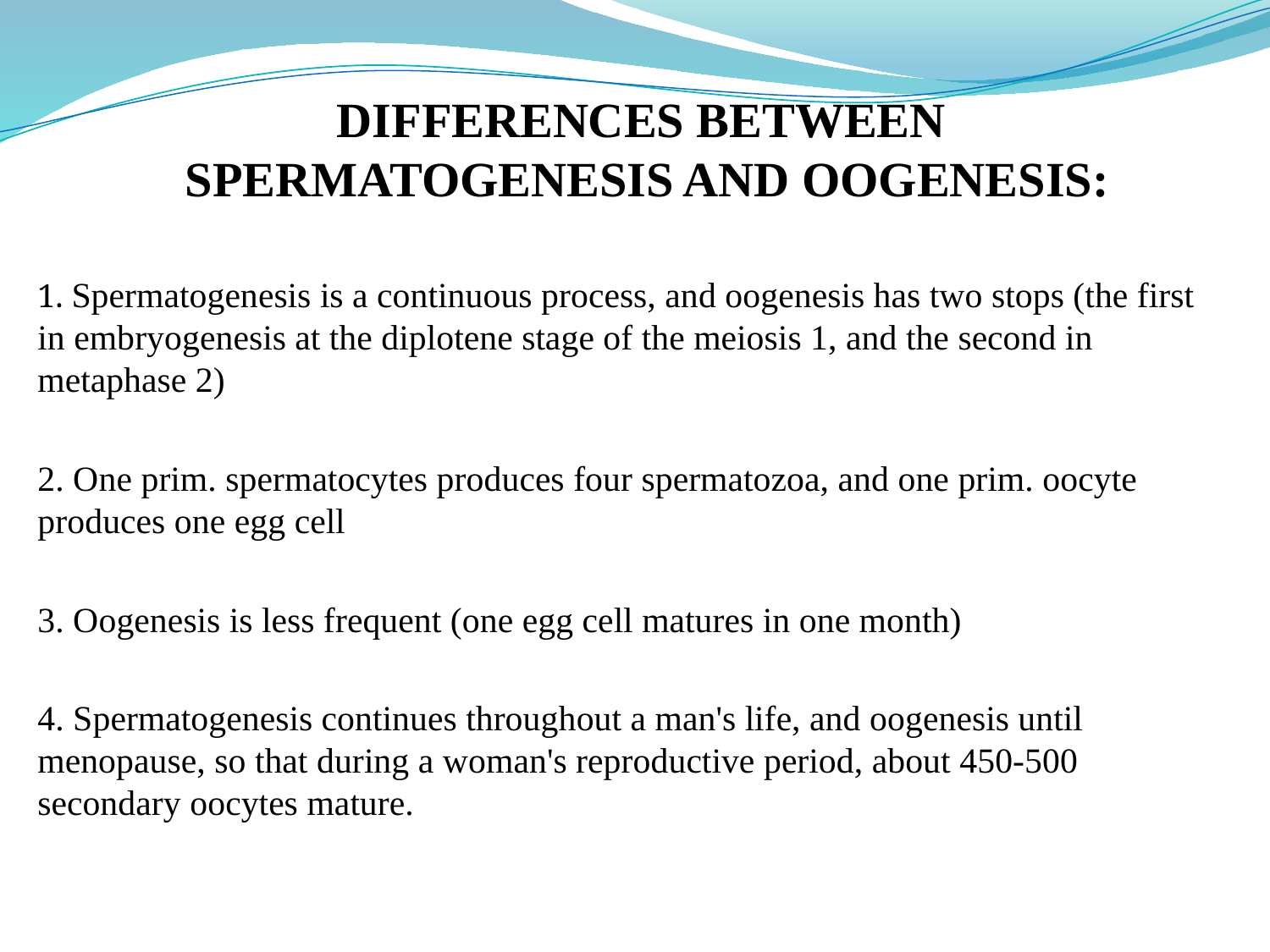

# DIFFERENCES BETWEEN SPERMATOGENESIS AND OOGENESIS:
1. Spermatogenesis is a continuous process, and oogenesis has two stops (the first in embryogenesis at the diplotene stage of the meiosis 1, and the second in metaphase 2)

2. One prim. spermatocytes produces four spermatozoa, and one prim. oocyte produces one egg cell

3. Oogenesis is less frequent (one egg cell matures in one month)

4. Spermatogenesis continues throughout a man's life, and oogenesis until menopause, so that during a woman's reproductive period, about 450-500 secondary oocytes mature.